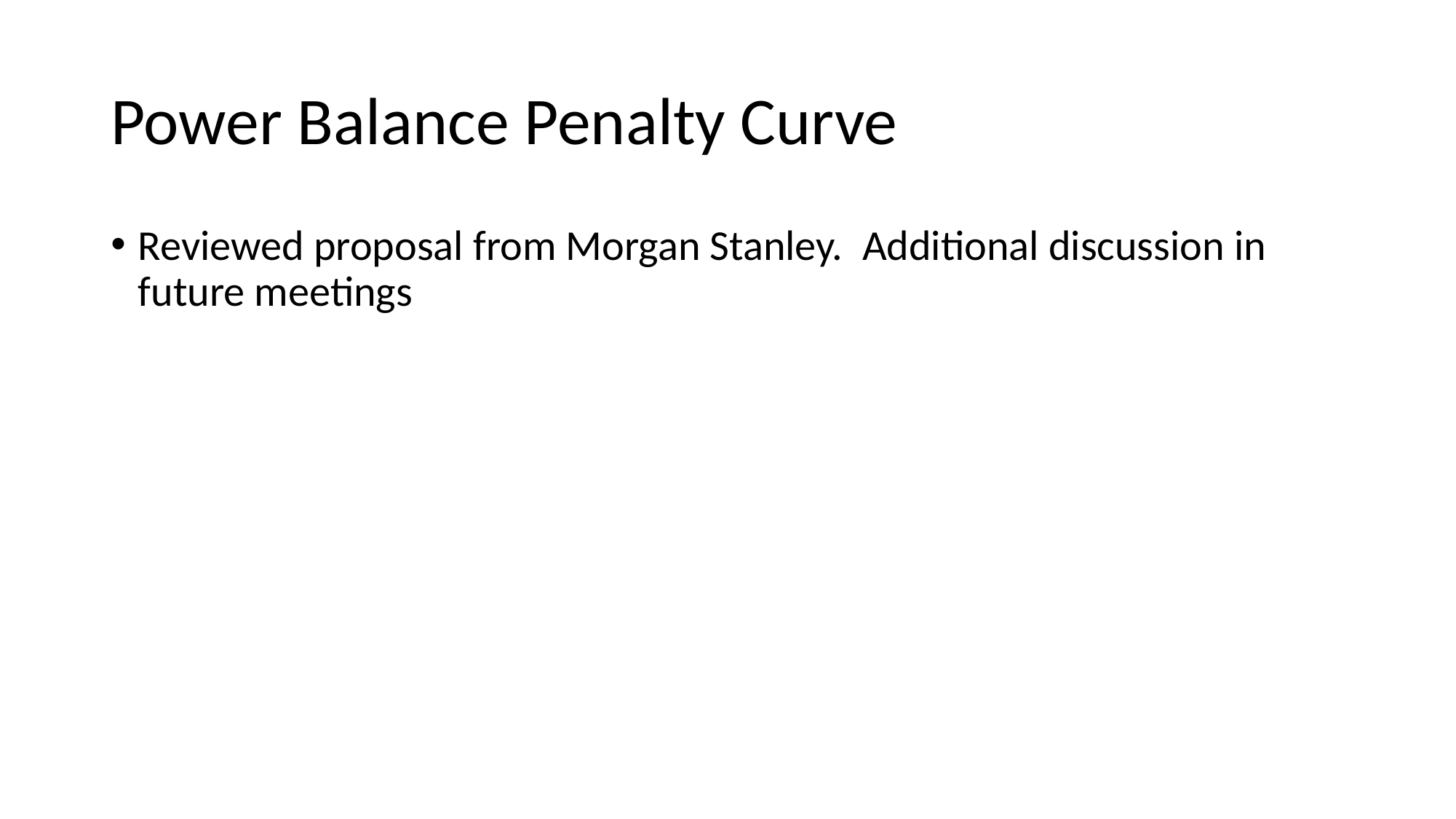

# Power Balance Penalty Curve
Reviewed proposal from Morgan Stanley.  Additional discussion in future meetings